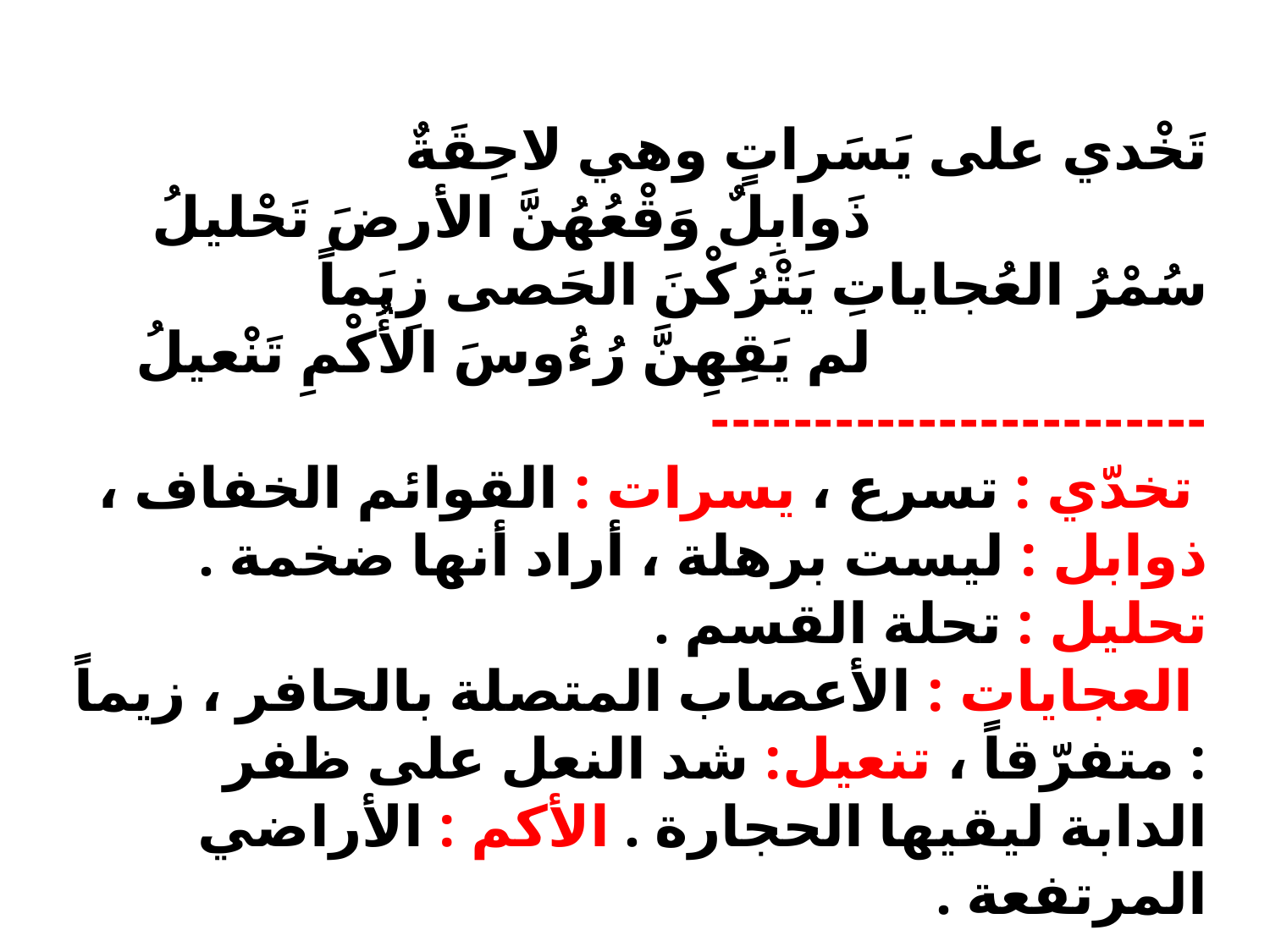

تَخْدي على يَسَراتٍ وهي لاحِقَةٌ 
                       ذَوابِلٌ وَقْعُهُنَّ الأرضَ تَحْليلُ
سُمْرُ العُجاياتِ يَتْرُكْنَ الحَصى زِيَماً 
                       لم يَقِهِنَّ رُءُوسَ الأُكْمِ تَنْعيلُ
------------------------
 تخدّي : تسرع ، يسرات : القوائم الخفاف ، ذوابل : ليست برهلة ، أراد أنها ضخمة . تحليل : تحلة القسم .
 العجايات : الأعصاب المتصلة بالحافر ، زيماً : متفرّقاً ، تنعيل: شد النعل على ظفر الدابة ليقيها الحجارة . الأكم : الأراضي المرتفعة .